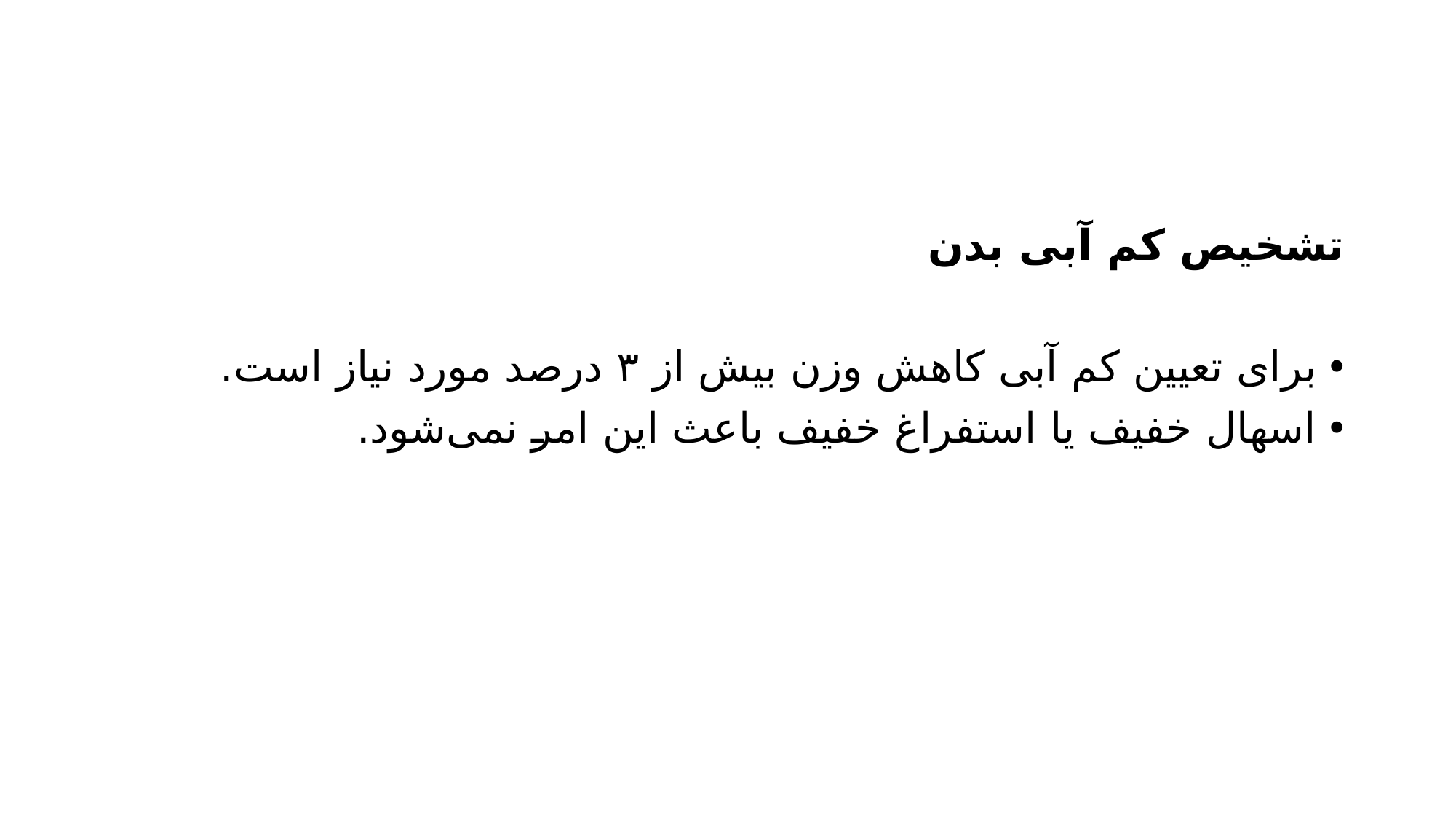

تشخیص کم آبی بدن

برای تعیین کم آبی کاهش وزن بیش از ۳ درصد مورد نیاز است.
اسهال خفیف یا استفراغ خفیف باعث این امر نمی‌شود.